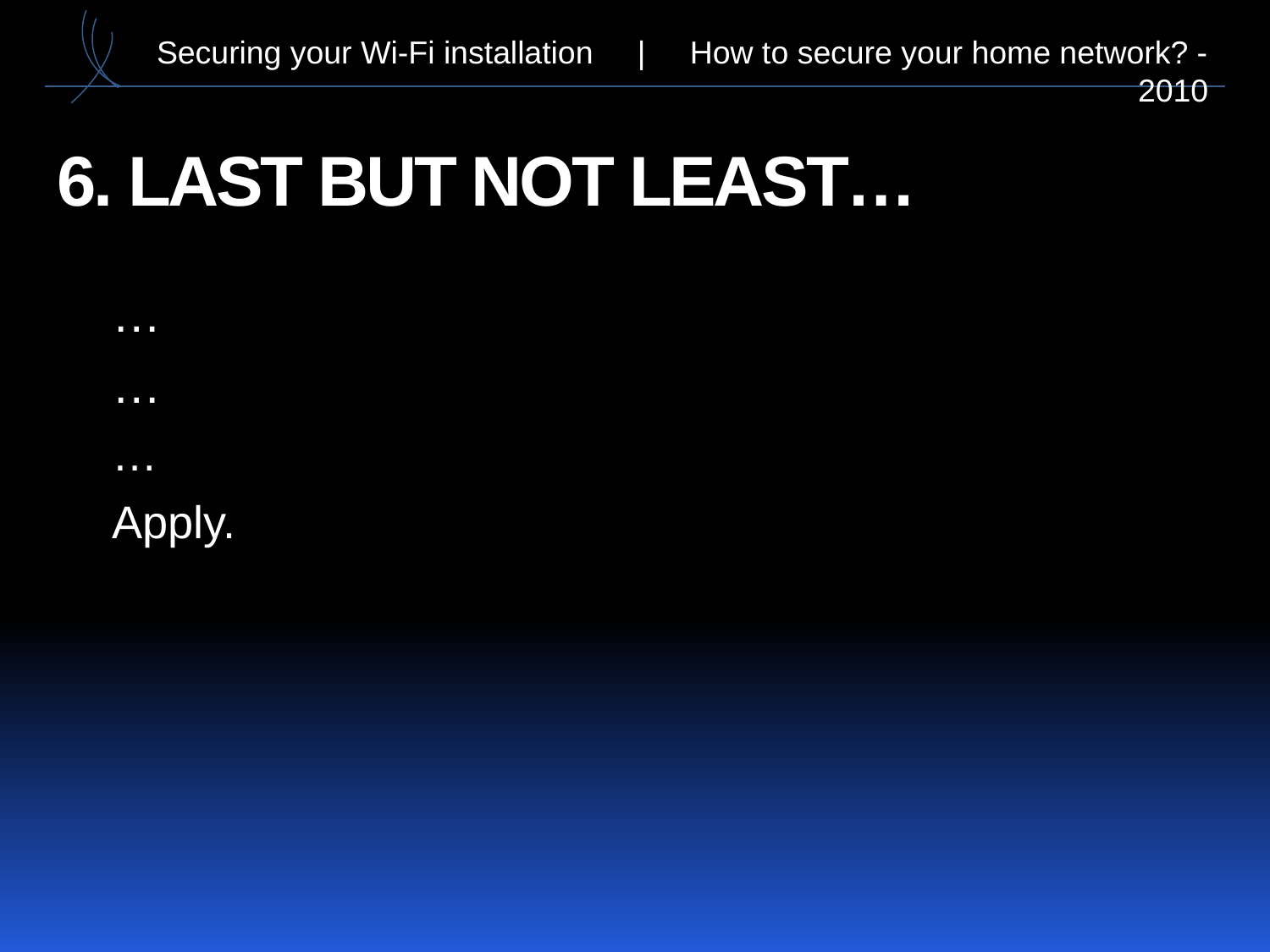

Securing your Wi-Fi installation     |     How to secure your home network? - 2010
# 6. Last but not least…
…
…
…
Apply.